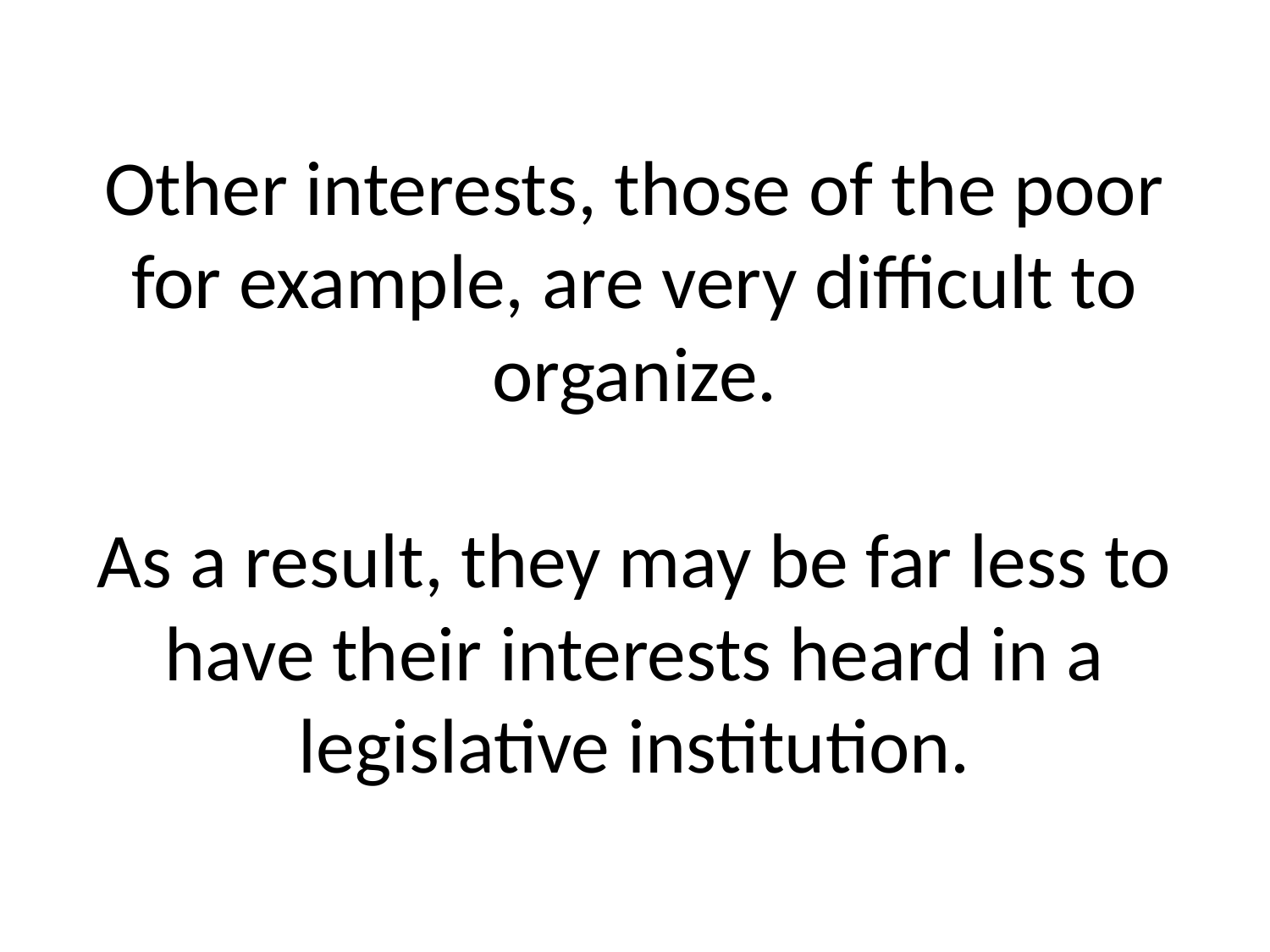

# Other interests, those of the poor for example, are very difficult to organize. As a result, they may be far less to have their interests heard in a legislative institution.